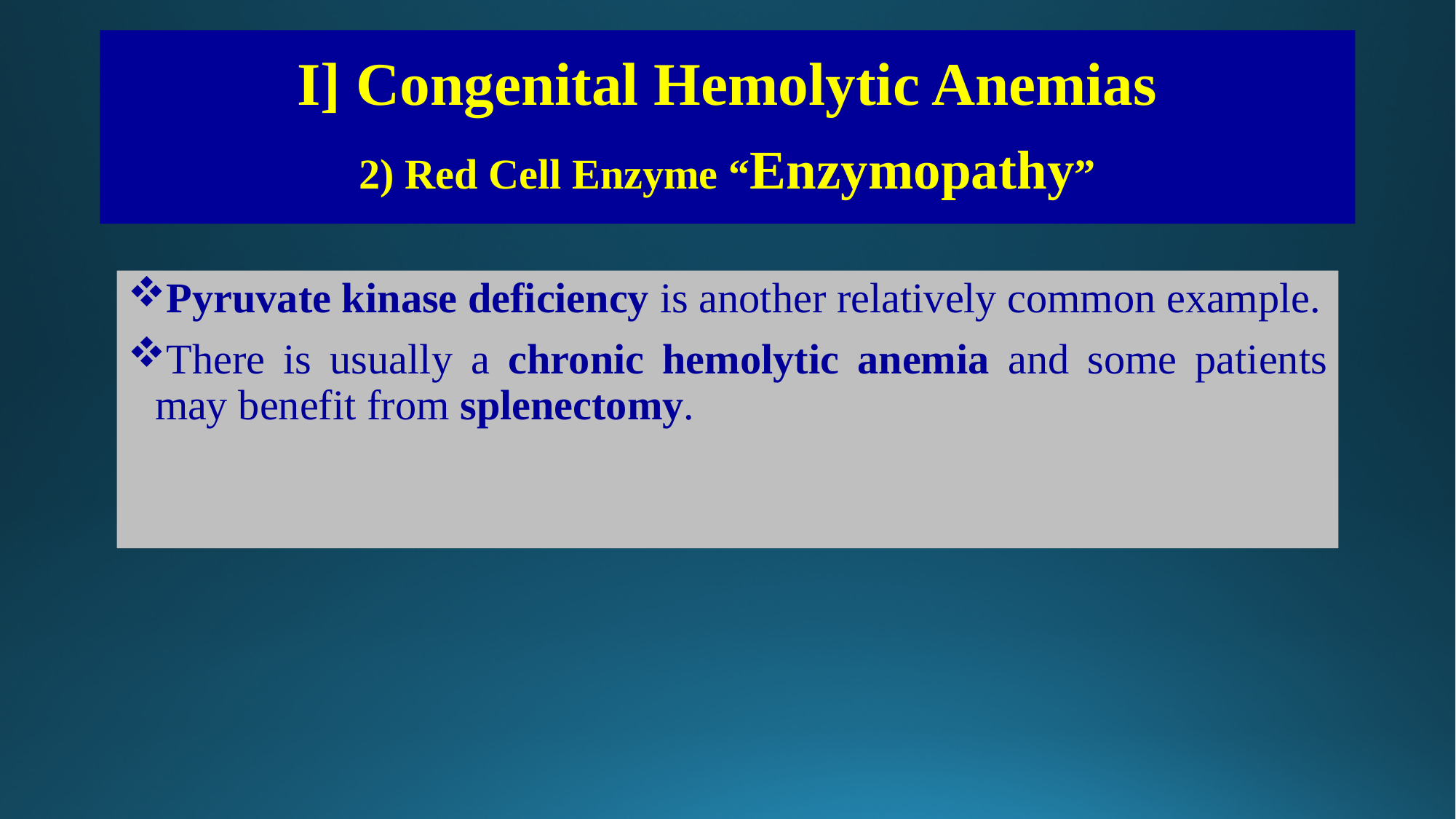

I] Congenital Hemolytic Anemias
2) Red Cell Enzyme “Enzymopathy”
Pyruvate kinase deficiency is another relatively common example.
There is usually a chronic hemolytic anemia and some patients may benefit from splenectomy.